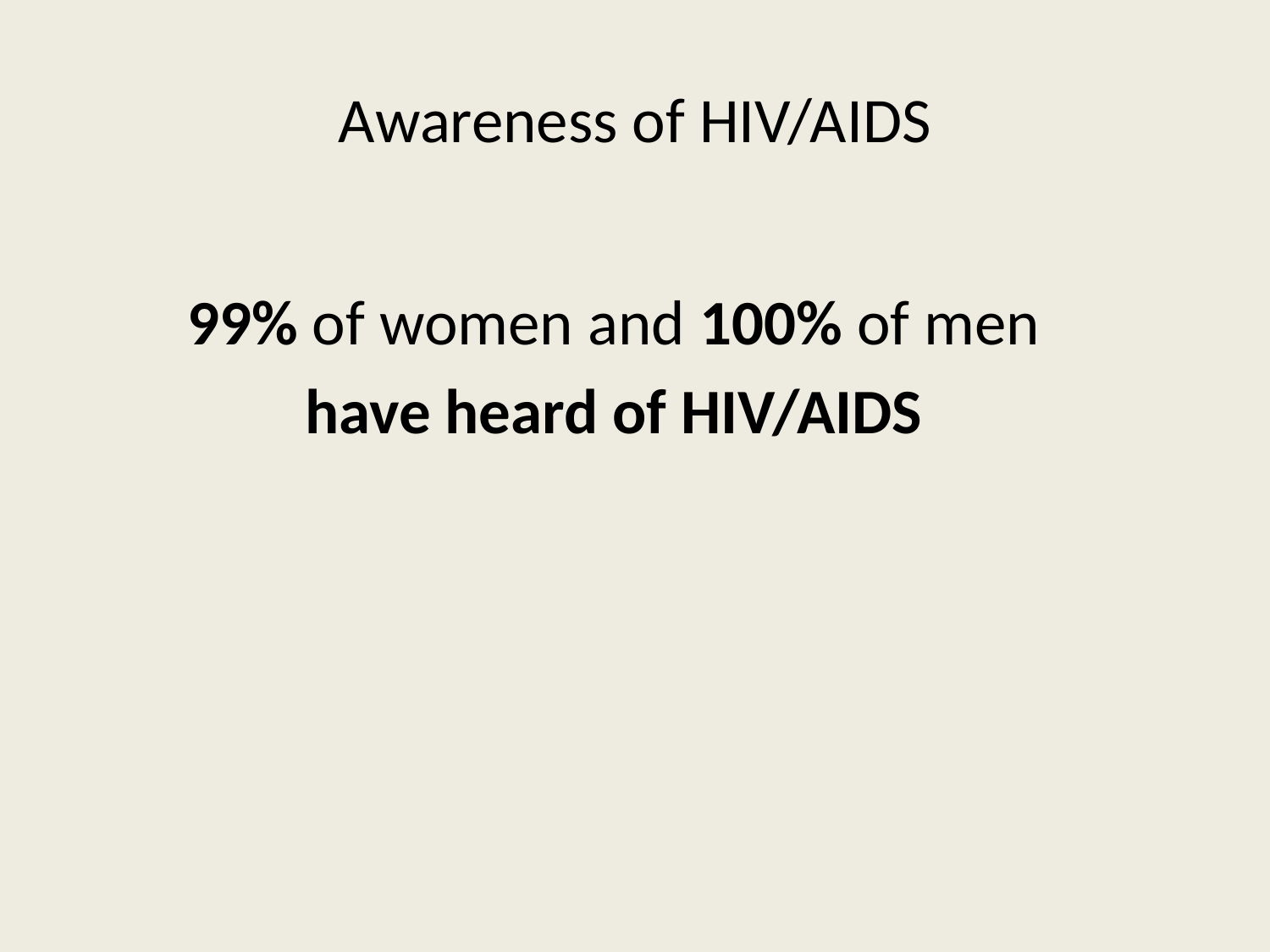

# Awareness of HIV/AIDS
99% of women and 100% of men
have heard of HIV/AIDS